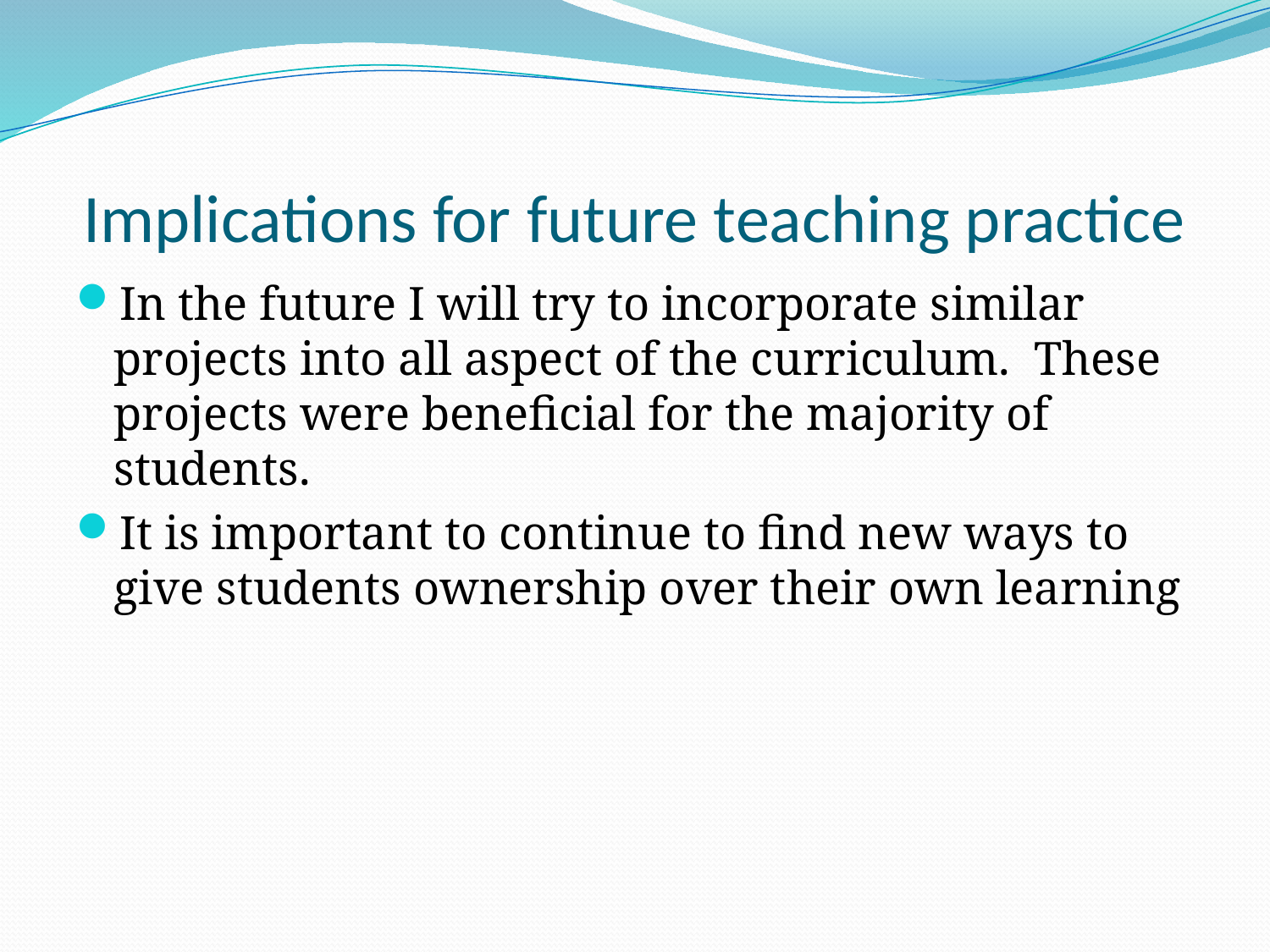

# Implications for future teaching practice
In the future I will try to incorporate similar projects into all aspect of the curriculum.  These projects were beneficial for the majority of students.
It is important to continue to find new ways to give students ownership over their own learning